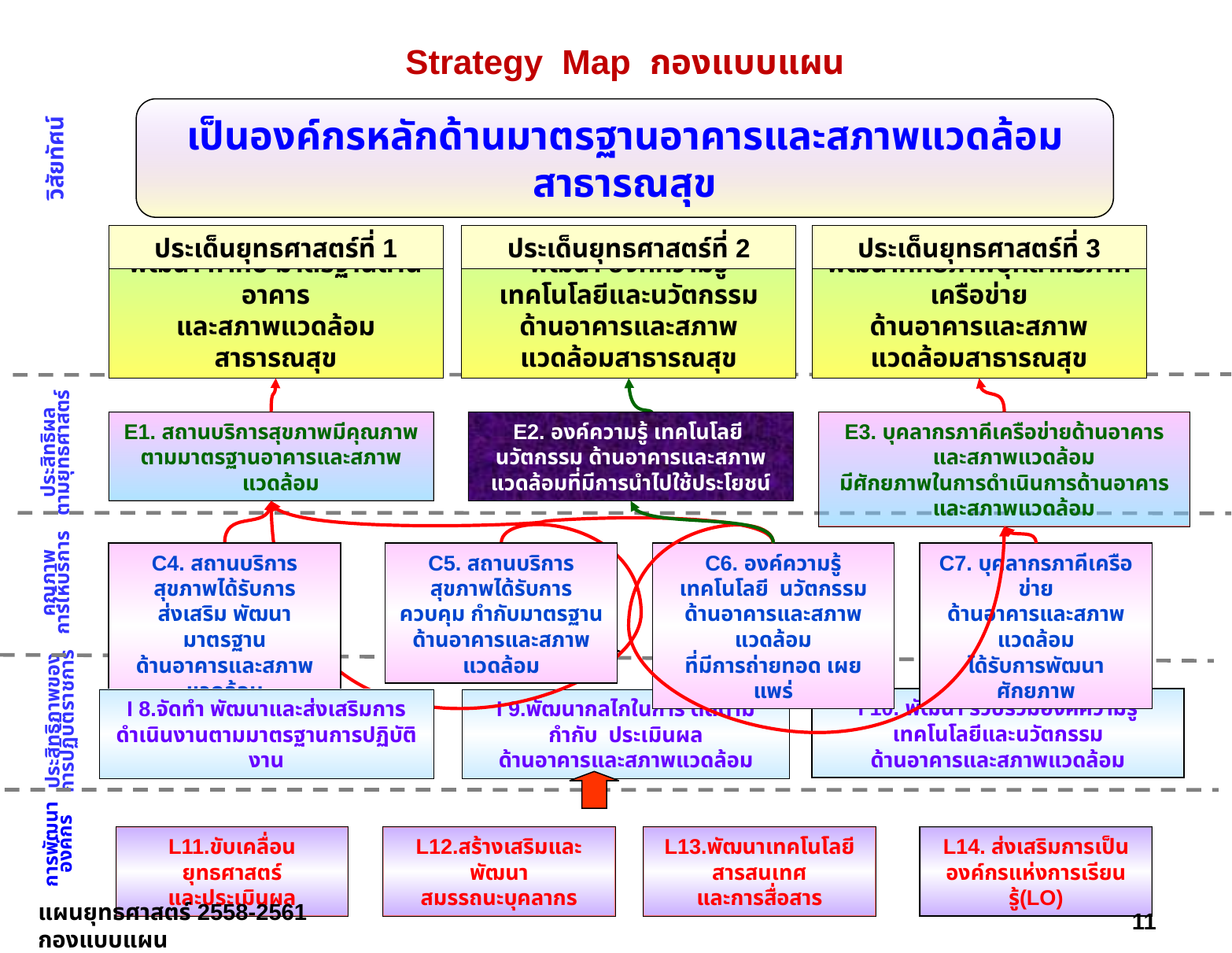

Strategy  Map  กองแบบแผน

เป็นองค์กรหลักด้านมาตรฐานอาคารและสภาพแวดล้อมสาธารณสุข
วิสัยทัศน์
ประเด็นยุทธศาสตร์ที่ 1
ประเด็นยุทธศาสตร์ที่ 2
ประเด็นยุทธศาสตร์ที่ 3
พัฒนา กำกับ มาตรฐานด้านอาคาร
และสภาพแวดล้อมสาธารณสุข
พัฒนา องค์ความรู้ เทคโนโลยีและนวัตกรรม
ด้านอาคารและสภาพแวดล้อมสาธารณสุข
พัฒนาศักยภาพบุคลากรภาคีเครือข่าย
ด้านอาคารและสภาพแวดล้อมสาธารณสุข

E1. สถานบริการสุขภาพมีคุณภาพ
ตามมาตรฐานอาคารและสภาพแวดล้อม
E2. องค์ความรู้ เทคโนโลยี  นวัตกรรม ด้านอาคารและสภาพแวดล้อมที่มีการนำไปใช้ประโยชน์
E3. บุคลากรภาคีเครือข่ายด้านอาคารและสภาพแวดล้อม
มีศักยภาพในการดำเนินการด้านอาคารและสภาพแวดล้อม
ประสิทธิผล
ตามยุทธศาสตร์

C4. สถานบริการสุขภาพได้รับการ
ส่งเสริม พัฒนามาตรฐาน
ด้านอาคารและสภาพแวดล้อม
C5. สถานบริการสุขภาพได้รับการ
ควบคุม กำกับมาตรฐาน
ด้านอาคารและสภาพแวดล้อม
C6. องค์ความรู้ เทคโนโลยี  นวัตกรรม ด้านอาคารและสภาพแวดล้อม
ที่มีการถ่ายทอด เผยแพร่
C7. บุคลากรภาคีเครือข่าย
ด้านอาคารและสภาพแวดล้อม
ได้รับการพัฒนาศักยภาพ
คุณภาพ
การให้บริการ

I 10. พัฒนา รวบรวมองค์ความรู้ เทคโนโลยีและนวัตกรรม
ด้านอาคารและสภาพแวดล้อม
I 8.จัดทำ พัฒนาและส่งเสริมการดำเนินงานตามมาตรฐานการปฏิบัติงาน
I 9.พัฒนากลไกในการ ติดตาม กำกับ  ประเมินผล
ด้านอาคารและสภาพแวดล้อม
ประสิทธิภาพของ
การปฏิบัติราชการ

การพัฒนา
องค์กร
L11.ขับเคลื่อนยุทธศาสตร์
และประเมินผล
L12.สร้างเสริมและพัฒนา
สมรรถนะบุคลากร
L13.พัฒนาเทคโนโลยีสารสนเทศ
และการสื่อสาร
L14. ส่งเสริมการเป็น
องค์กรแห่งการเรียนรู้(LO)
แผนยุทธศาสตร์ 2558-2561 กองแบบแผน
11